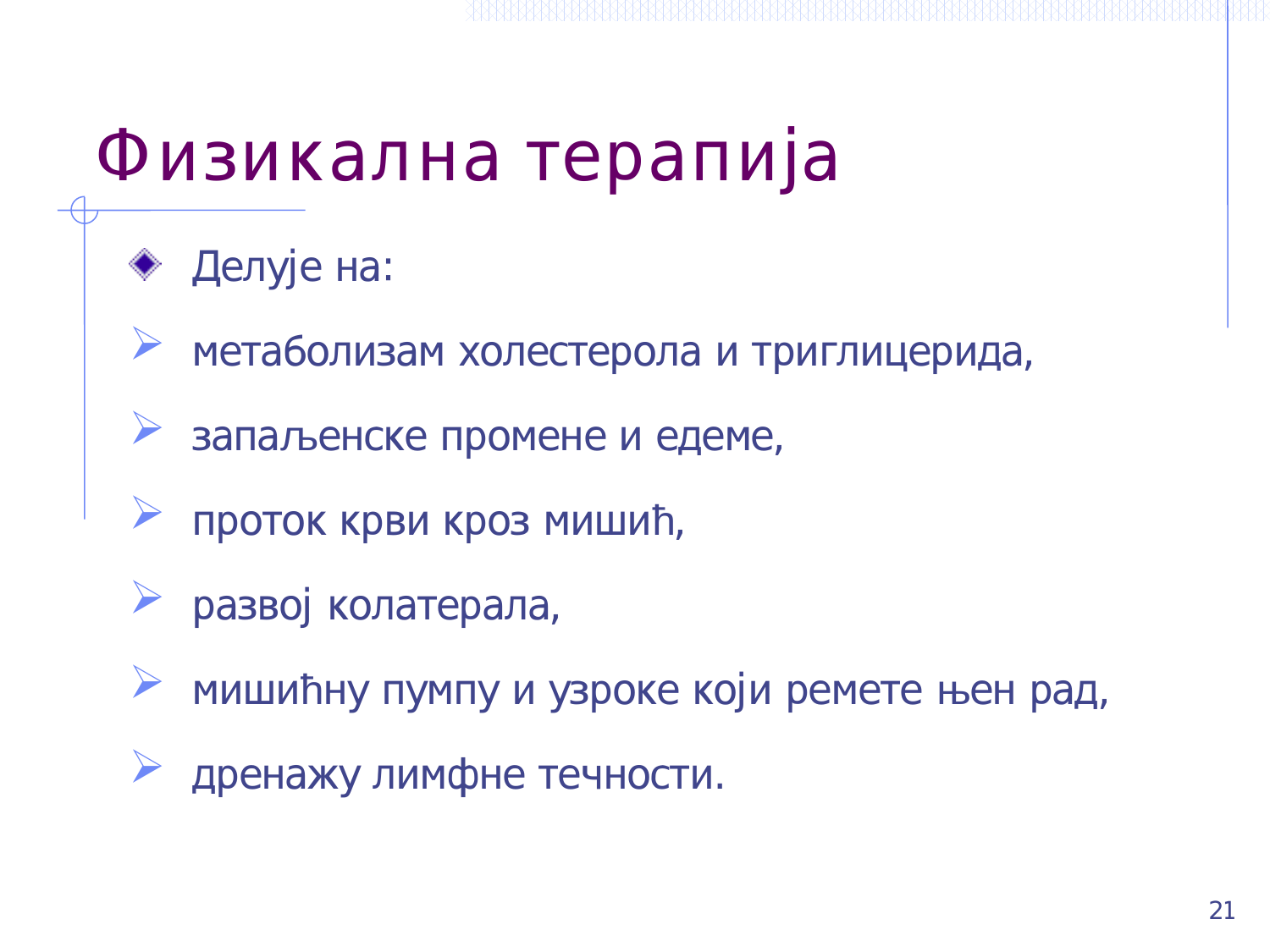

# Физикална терапија
Делује на:
метаболизам холестерола и триглицерида,
запаљенске промене и едеме,
проток крви кроз мишић,
развој колатерала,
мишићну пумпу и узроке који ремете њен рад,
дренажу лимфне течности.
21